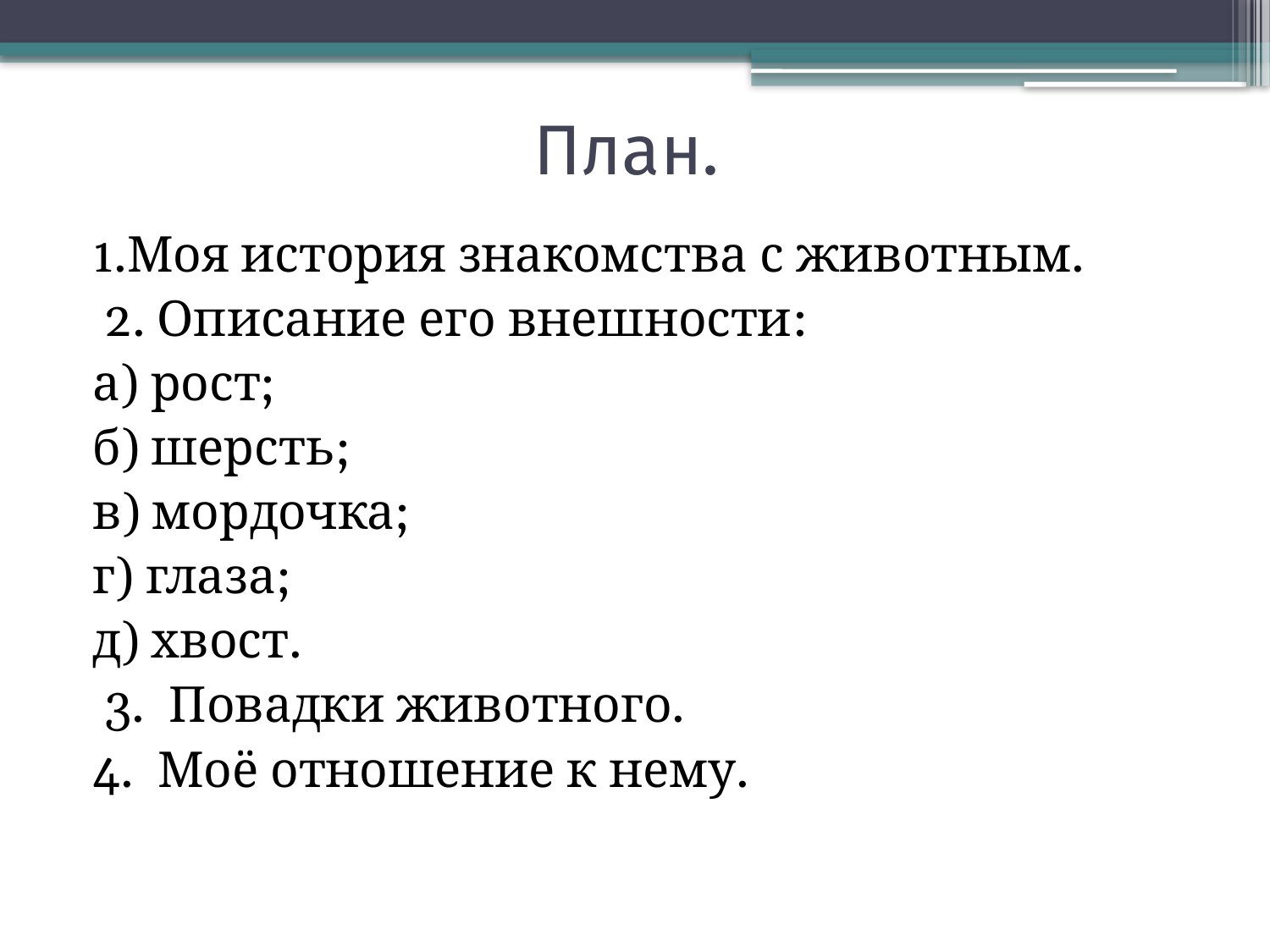

# План.
1.Моя история знакомства с животным.
 2. Описание его внешности:
а) рост;
б) шерсть;
в) мордочка;
г) глаза;
д) хвост.
 3.  Повадки животного.
4.  Моё отношение к нему.